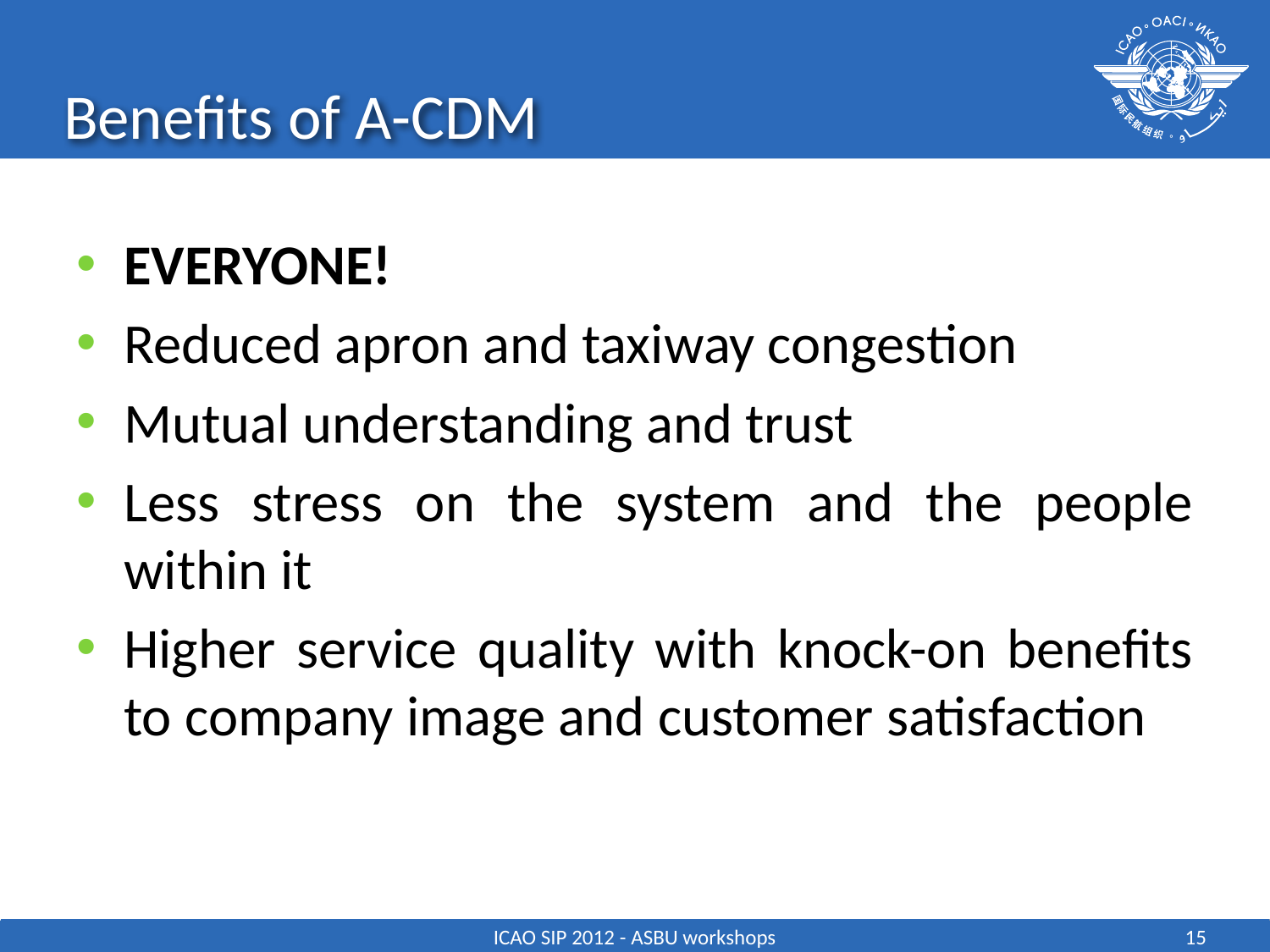

# Benefits of A-CDM
EVERYONE!
Reduced apron and taxiway congestion
Mutual understanding and trust
Less stress on the system and the people within it
Higher service quality with knock-on benefits to company image and customer satisfaction
ICAO SIP 2012 - ASBU workshops
15